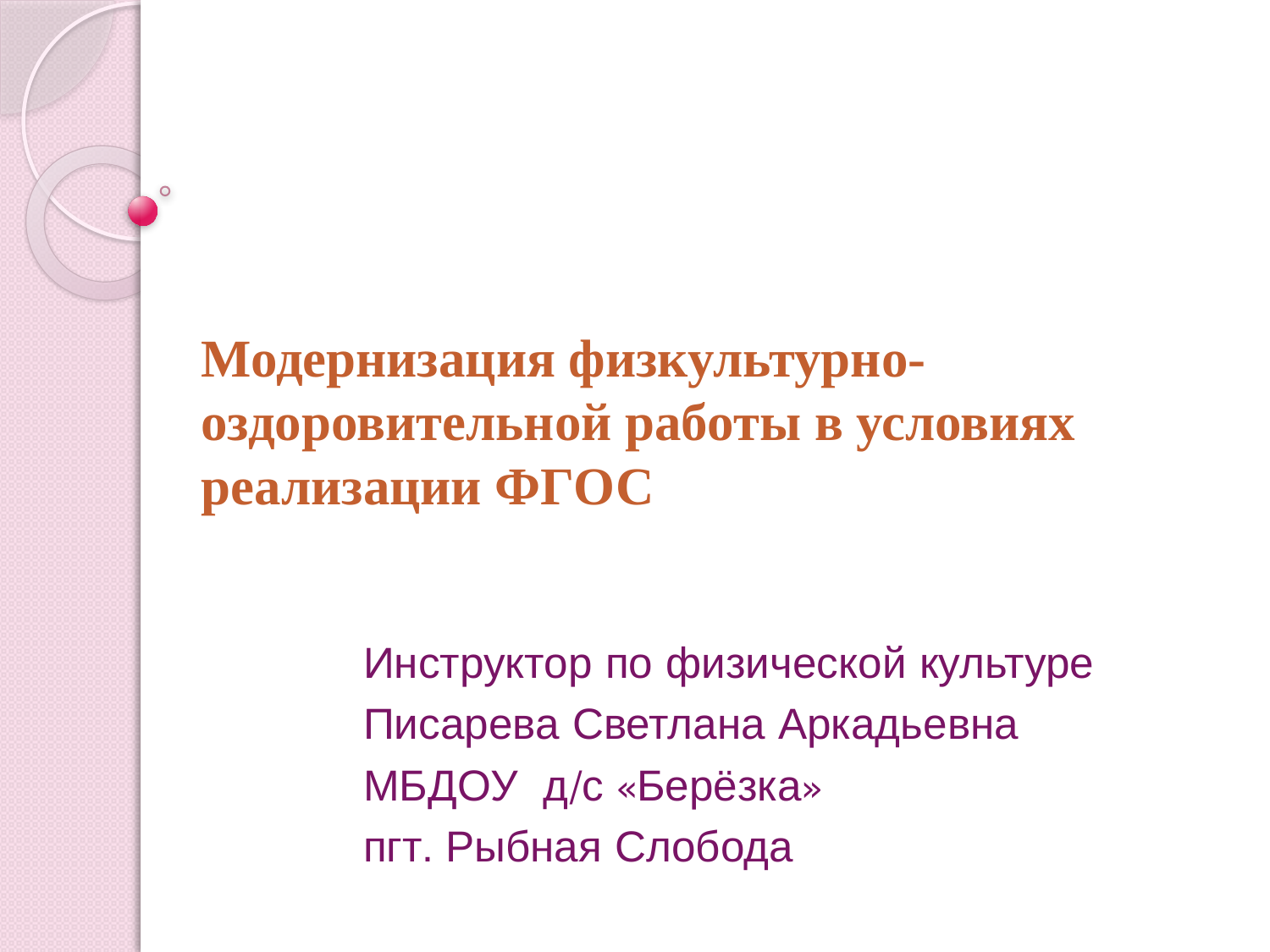

# Модернизация физкультурно-оздоровительной работы в условиях реализации ФГОС
Инструктор по физической культуре
Писарева Светлана Аркадьевна
МБДОУ  д/с «Берёзка»
пгт. Рыбная Слобода